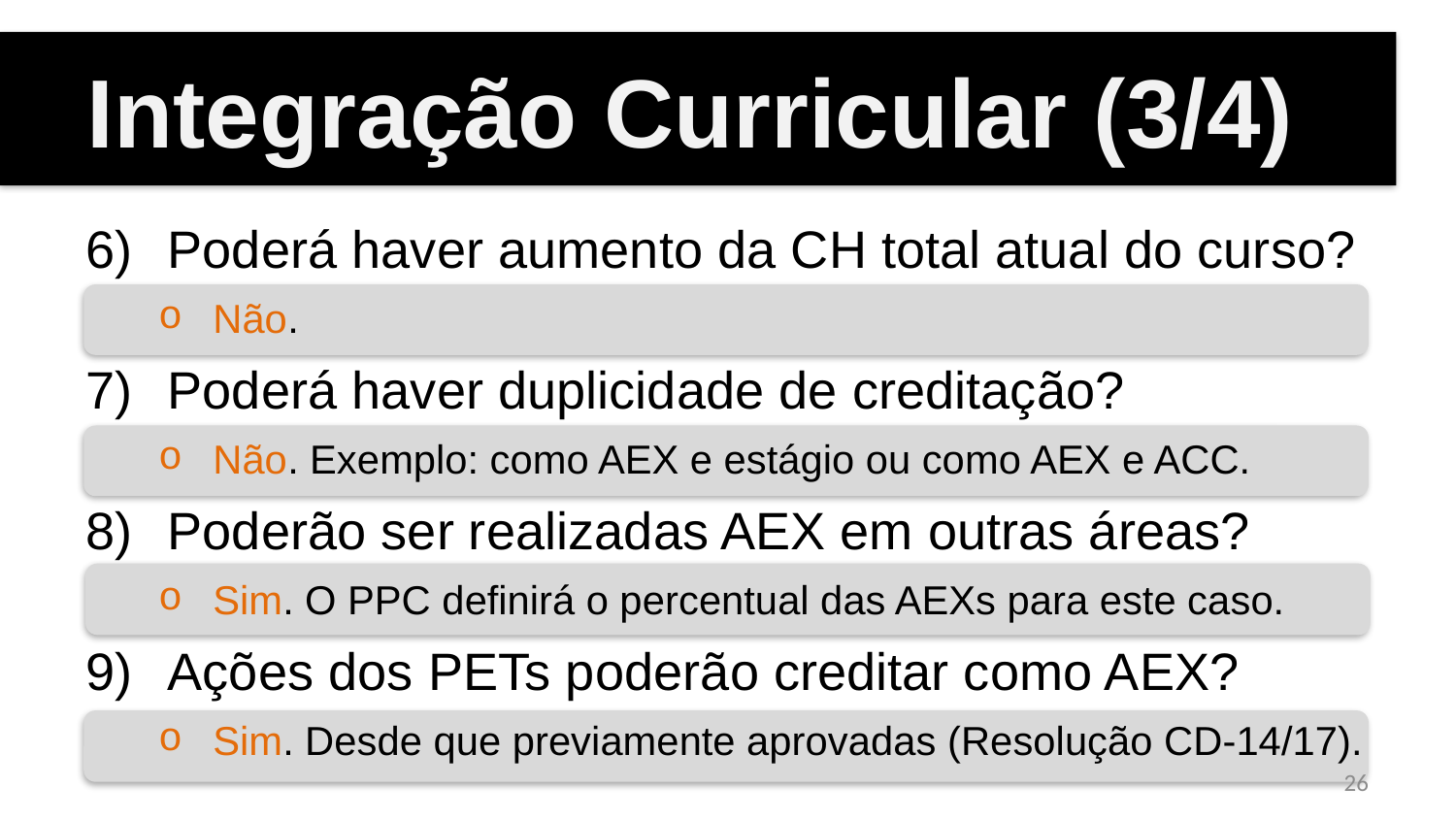

Integração Curricular (3/4)
Poderá haver aumento da CH total atual do curso?

Não.

Poderá haver duplicidade de creditação?

Não. Exemplo: como AEX e estágio ou como AEX e ACC.

Poderão ser realizadas AEX em outras áreas?

Sim. O PPC definirá o percentual das AEXs para este caso.

Ações dos PETs poderão creditar como AEX?

Sim. Desde que previamente aprovadas (Resolução CD-14/17).

26